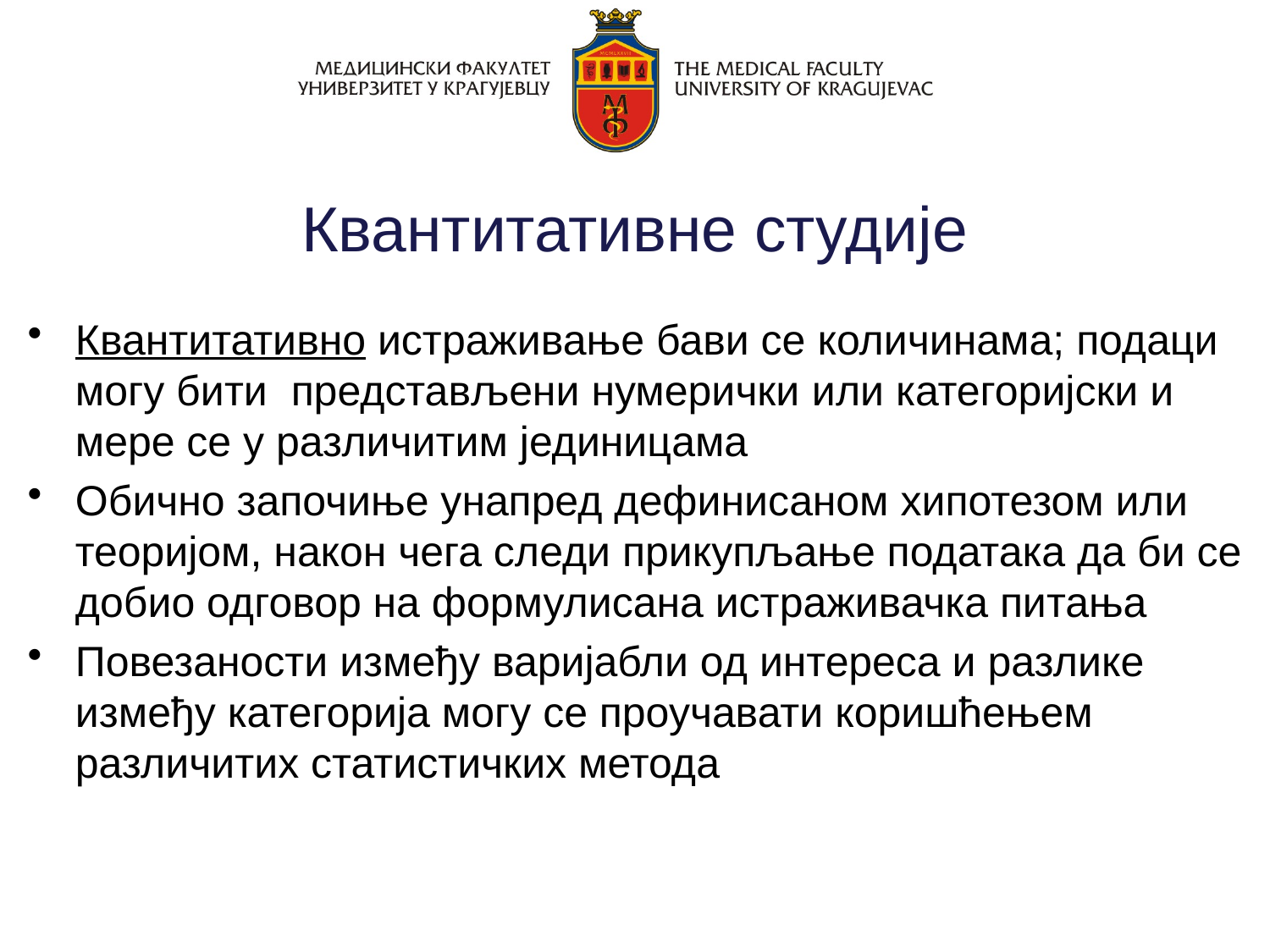

# Квантитативне студије
Квантитативно истраживање бави се количинама; подаци могу бити  представљени нумерички или категоријски и мере се у различитим јединицама
Обично започиње унапред дефинисаном хипотезом или теоријом, након чега следи прикупљање података да би се добио одговор на формулисана истраживачка питања
Повезаности између варијабли од интереса и разлике између категорија могу се проучавати коришћењем различитих статистичких метода